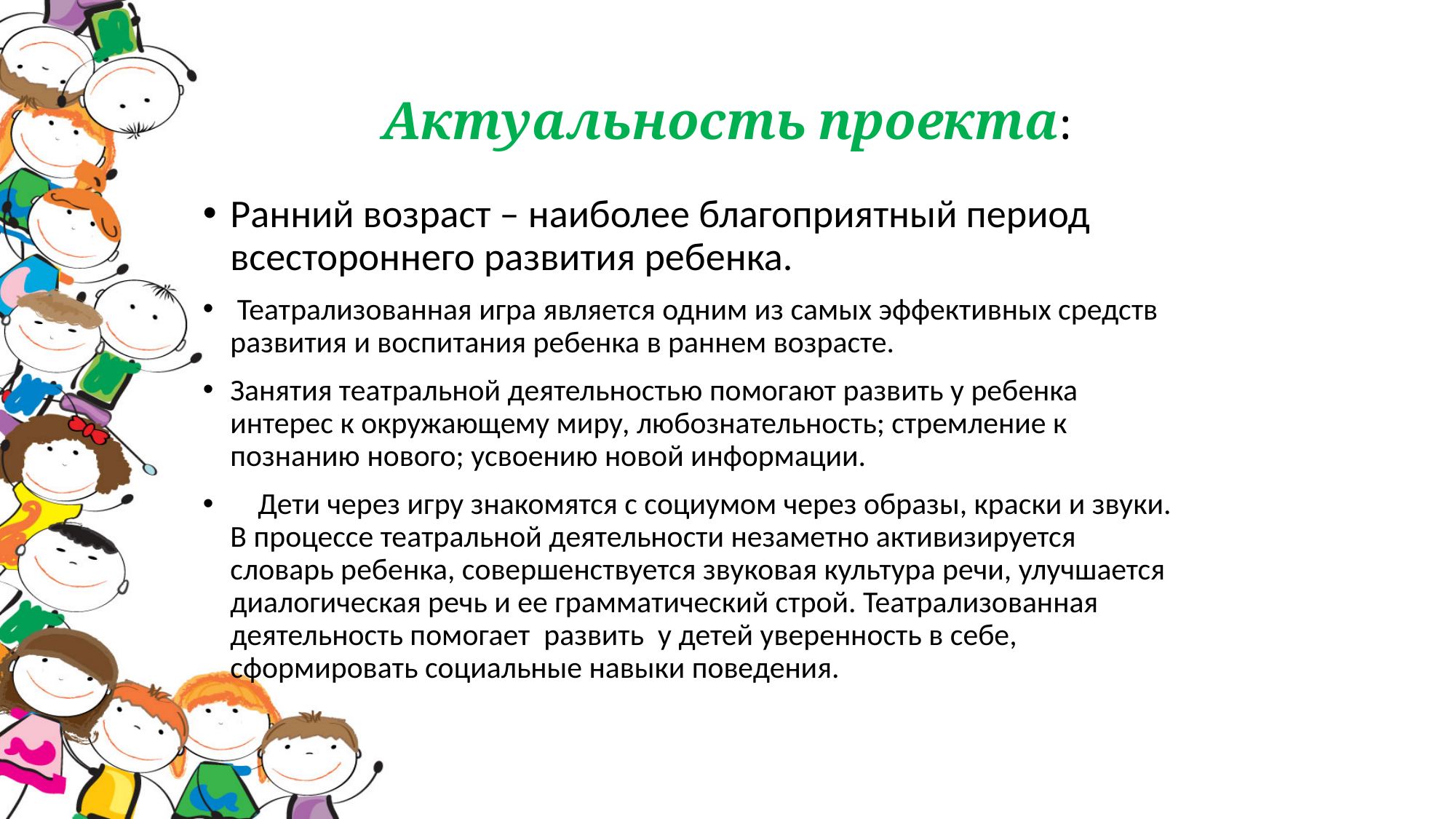

# Актуальность проекта:

Ранний возраст – наиболее благоприятный период всестороннего развития ребенка.
 Театрализованная игра является одним из самых эффективных средств развития и воспитания ребенка в раннем возрасте.
Занятия театральной деятельностью помогают развить у ребенка интерес к окружающему миру, любознательность; стремление к познанию нового; усвоению новой информации.
    Дети через игру знакомятся с социумом через образы, краски и звуки. В процессе театральной деятельности незаметно активизируется словарь ребенка, совершенствуется звуковая культура речи, улучшается диалогическая речь и ее грамматический строй. Театрализованная деятельность помогает  развить  у детей уверенность в себе, сформировать социальные навыки поведения.